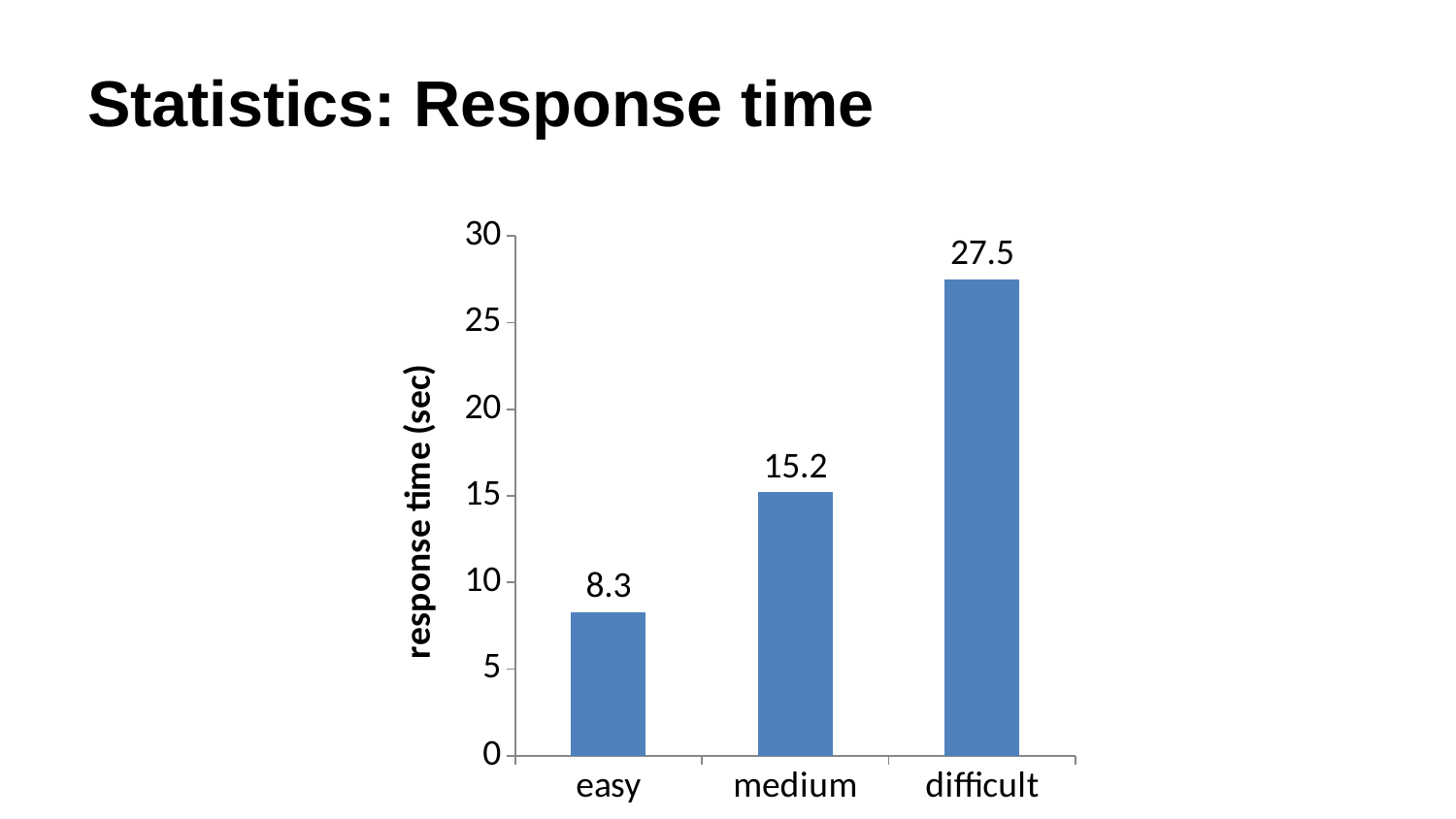

# Statistics: Response time

### Chart

| Category |  |
|---|---|
| easy | 8.3 |
| medium | 15.2 |
| difficult | 27.5 |